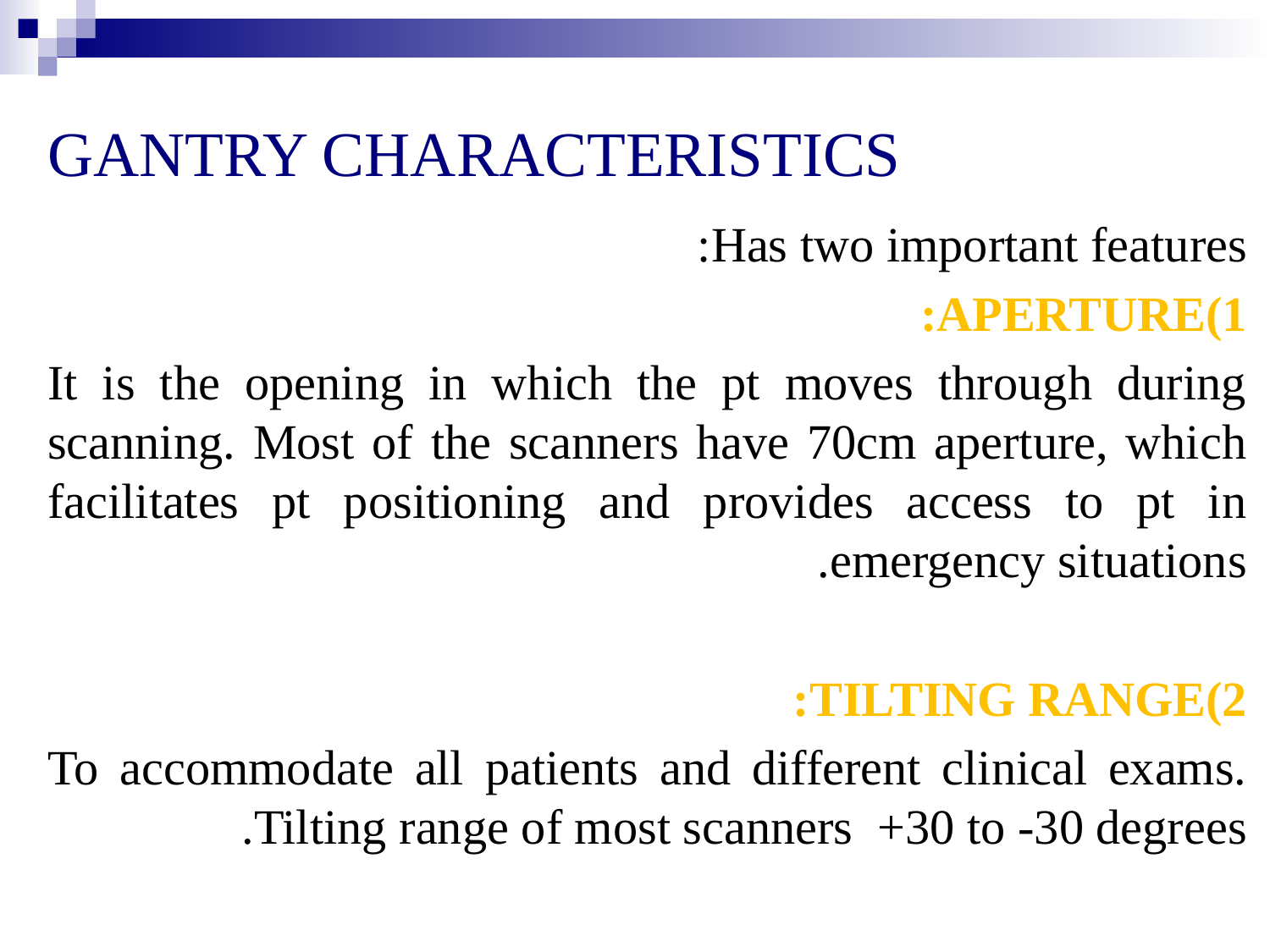

# GANTRY CHARACTERISTICS
Has two important features:
1)APERTURE:
It is the opening in which the pt moves through during scanning. Most of the scanners have 70cm aperture, which facilitates pt positioning and provides access to pt in emergency situations.

2)TILTING RANGE:
To accommodate all patients and different clinical exams. Tilting range of most scanners  +30 to -30 degrees.